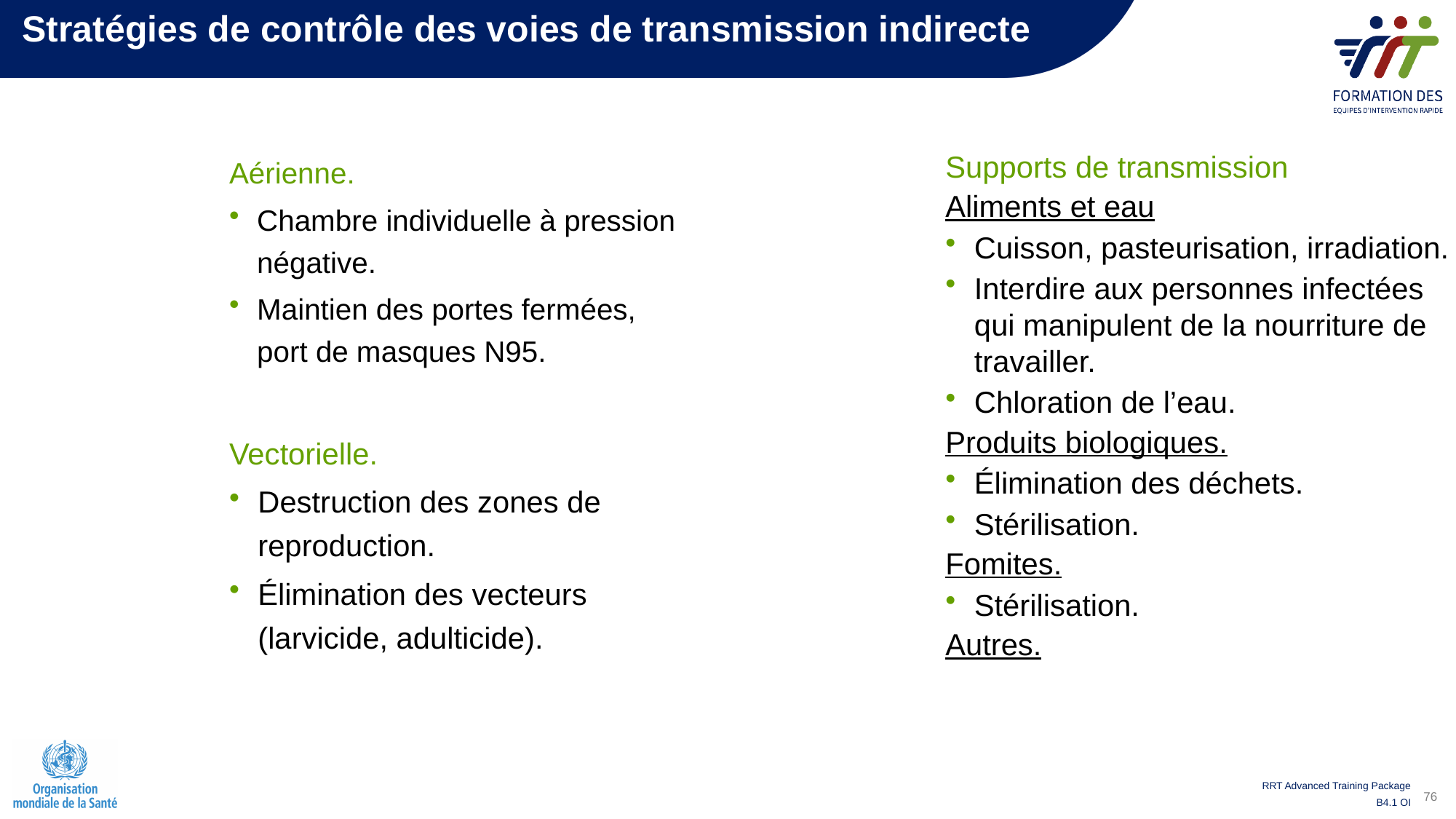

Stratégies de contrôle des voies de transmission indirecte
Supports de transmission
Aliments et eau
Cuisson, pasteurisation, irradiation.
Interdire aux personnes infectées qui manipulent de la nourriture de travailler.
Chloration de l’eau.
Produits biologiques.
Élimination des déchets.
Stérilisation.
Fomites.
Stérilisation.
Autres.

Aérienne.
Chambre individuelle à pression négative.
Maintien des portes fermées, port de masques N95.
Vectorielle.
Destruction des zones de reproduction.
Élimination des vecteurs (larvicide, adulticide).